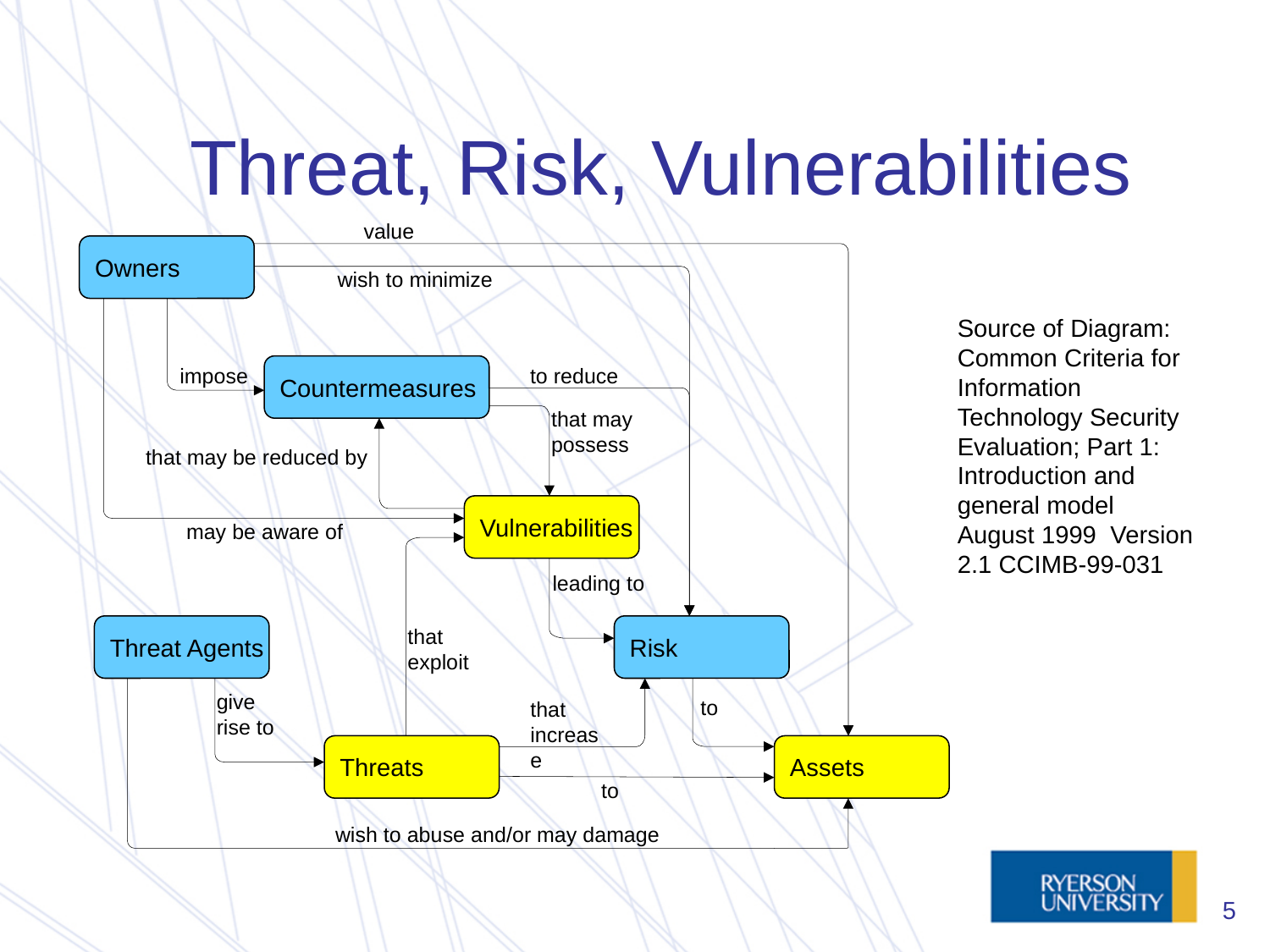

# Threat, Risk, Vulnerabilities
value
Owners

wish to minimize

Countermeasures
to reduce
impose

that may possess

that may be reduced by
Vulnerabilities
may be aware of

leading to
Threat Agents
Risk
that
exploit

give
rise to
to
that
increase
Threats
Assets

to

wish to abuse and/or may damage
Source of Diagram: Common Criteria for Information Technology Security Evaluation; Part 1: Introduction and general model
August 1999  Version 2.1 CCIMB-99-031
5